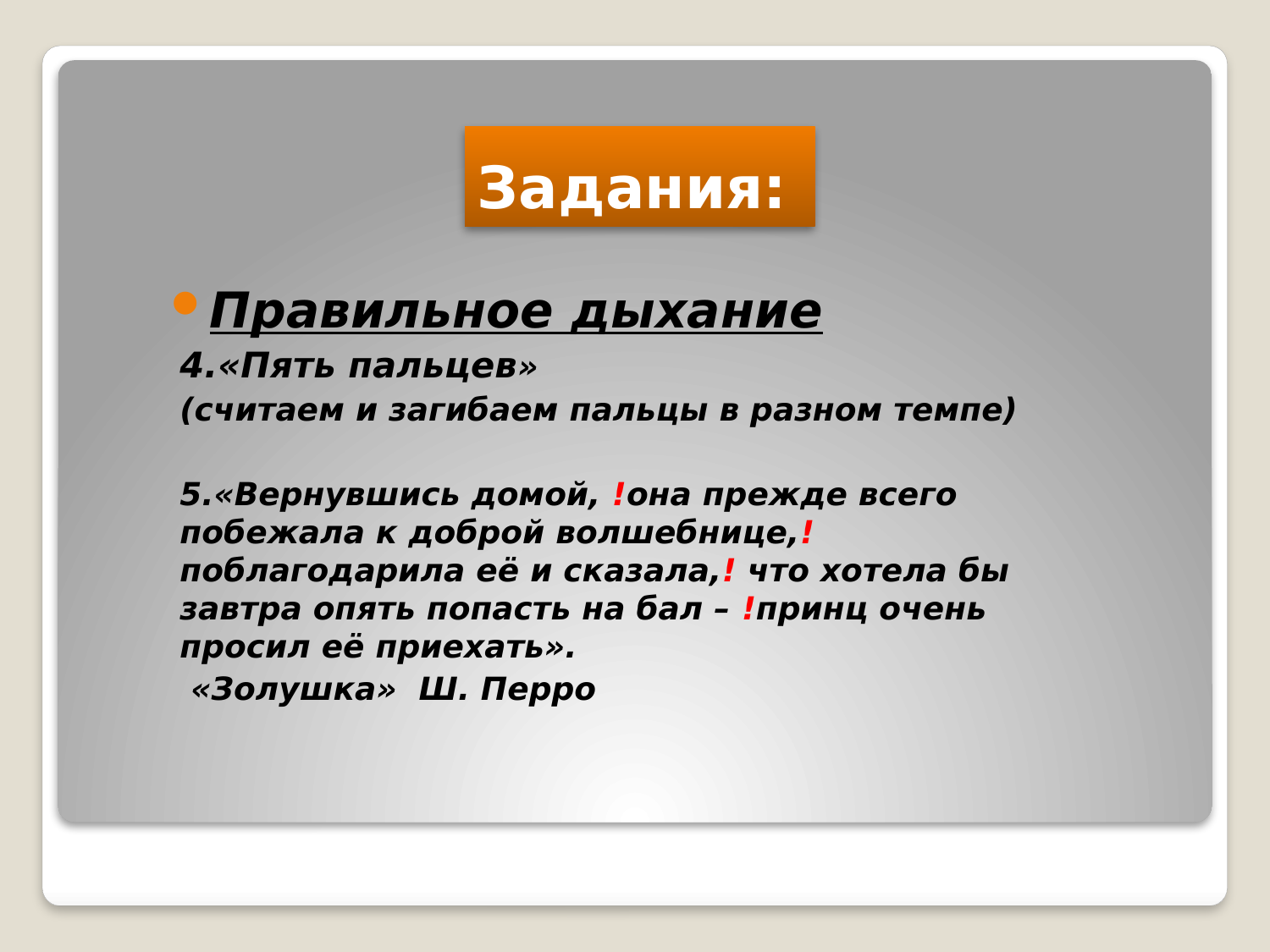

# Задания:
Правильное дыхание
4.«Пять пальцев»
(считаем и загибаем пальцы в разном темпе)

5.«Вернувшись домой, !она прежде всего побежала к доброй волшебнице,! поблагодарила её и сказала,! что хотела бы завтра опять попасть на бал – !принц очень просил её приехать».
 «Золушка»  Ш. Перро